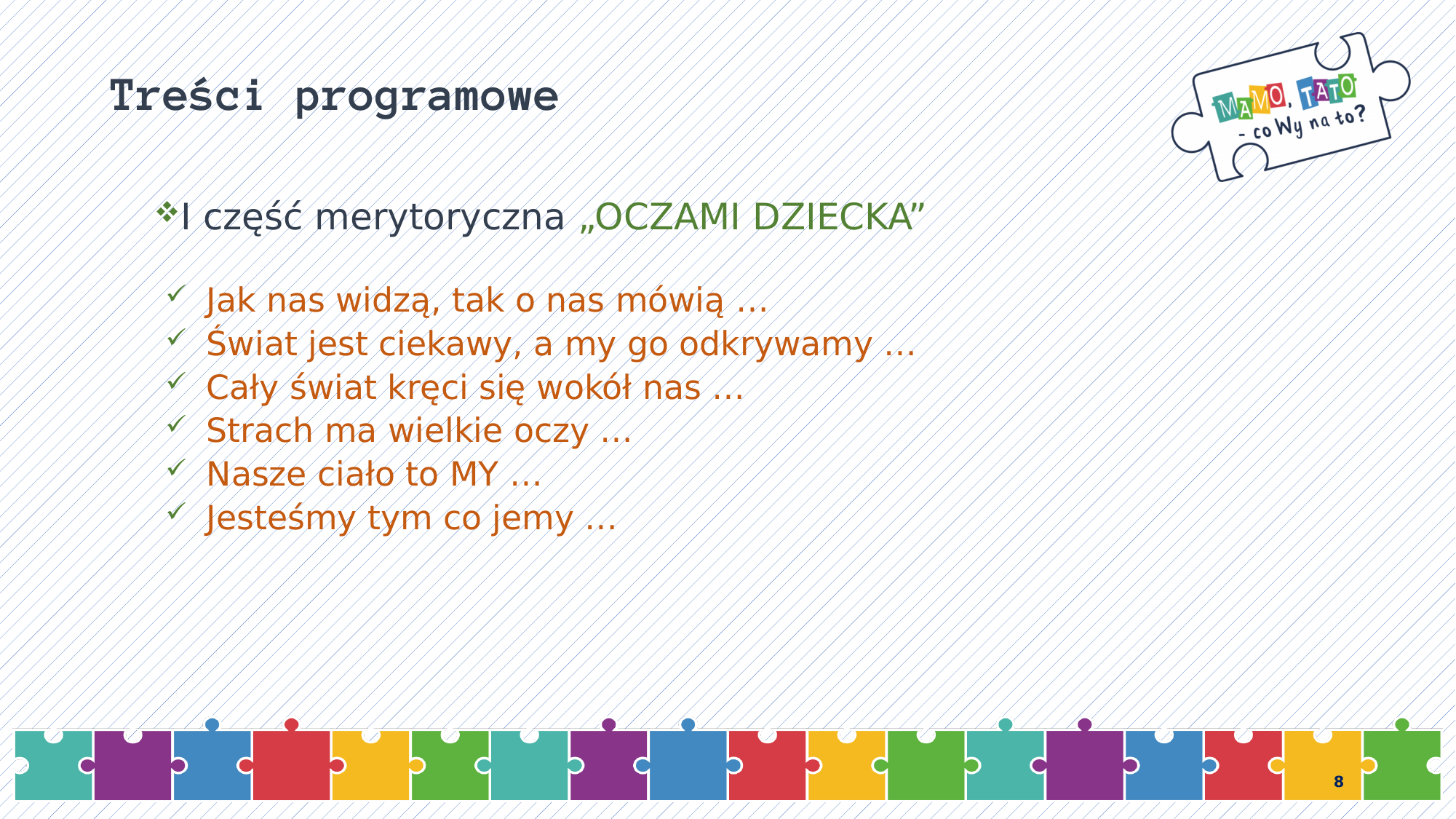

# Treści programowe
I część merytoryczna „OCZAMI DZIECKA”

Jak nas widzą, tak o nas mówią …
Świat jest ciekawy, a my go odkrywamy …
Cały świat kręci się wokół nas …
Strach ma wielkie oczy …
Nasze ciało to MY …
Jesteśmy tym co jemy …
8